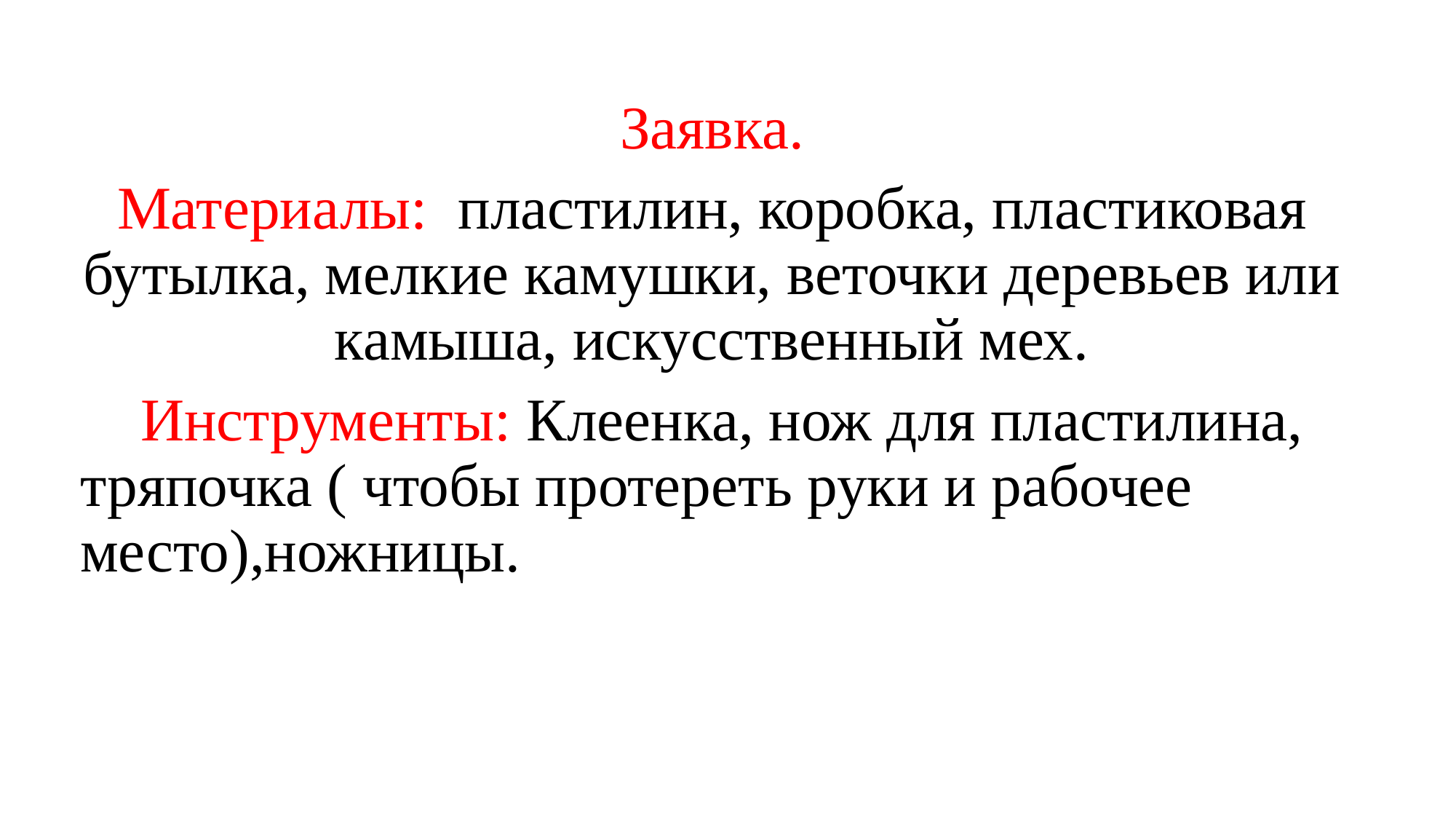

Заявка.
Материалы:  пластилин, коробка, пластиковая бутылка, мелкие камушки, веточки деревьев или камыша, искусственный мех.
    Инструменты: Клеенка, нож для пластилина, тряпочка ( чтобы протереть руки и рабочее место),ножницы.